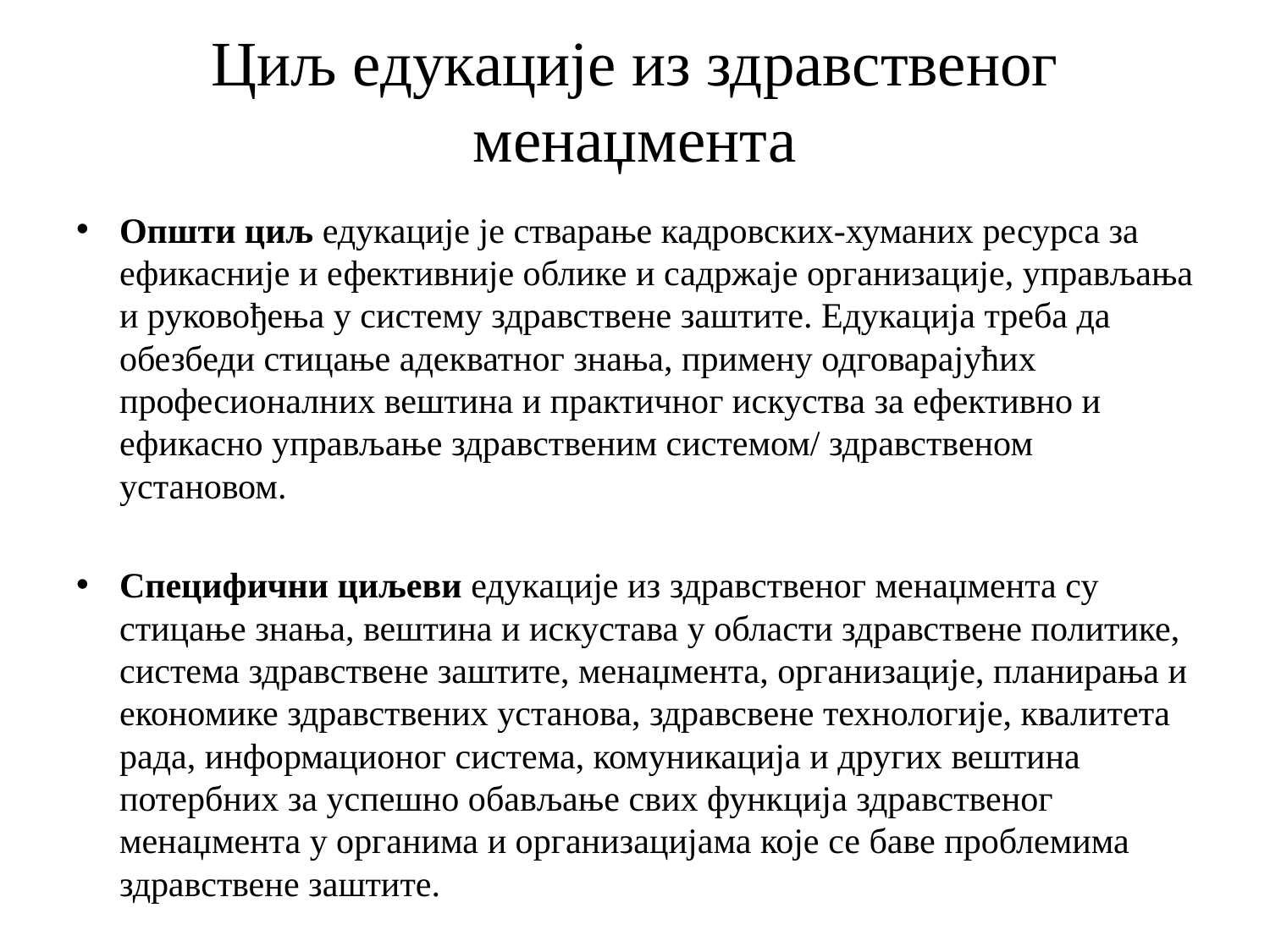

# Циљ едукације из здравственог менаџмента
Општи циљ едукације је стварање кадровских-хуманих ресурса за ефикасније и ефективније облике и садржаје организације, управљања и руковођења у систему здравствене заштите. Едукација треба да обезбеди стицање адекватног знања, примену одговарајућих професионалних вештина и практичног искуства за ефективно и ефикасно управљање здравственим системом/ здравственом установом.

Специфични циљеви едукације из здравственог менаџмента су стицање знања, вештина и искустава у области здравствене политике, система здравствене заштите, менаџмента, организације, планирања и економике здравствених установа, здравсвене технологије, квалитета рада, информационог система, комуникација и других вештина потербних за успешно обављање свих функција здравственог менаџмента у органима и организацијама које се баве проблемима здравствене заштите.